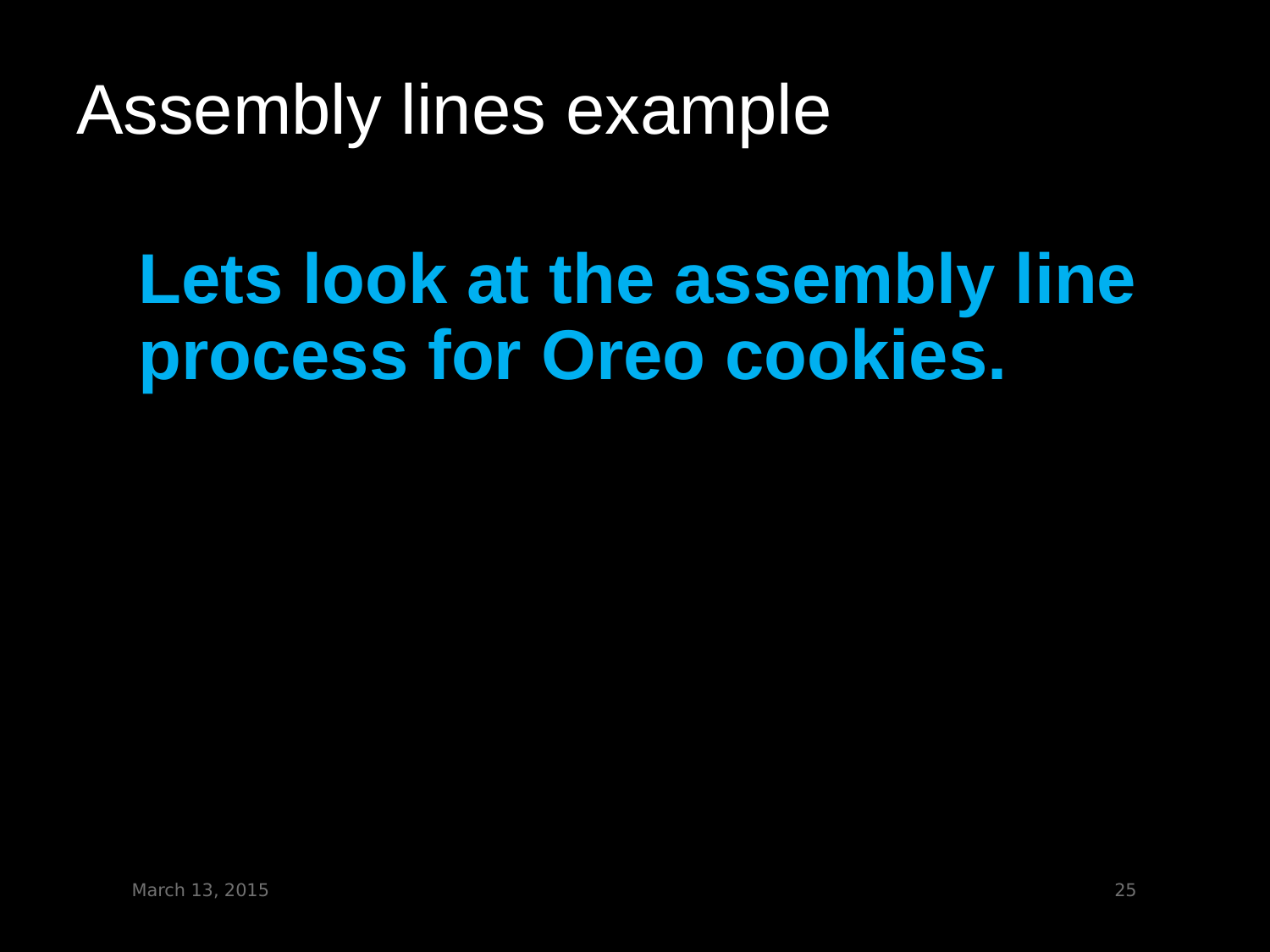

# Assembly lines example
Lets look at the assembly line process for Oreo cookies.

March 13, 2015
25